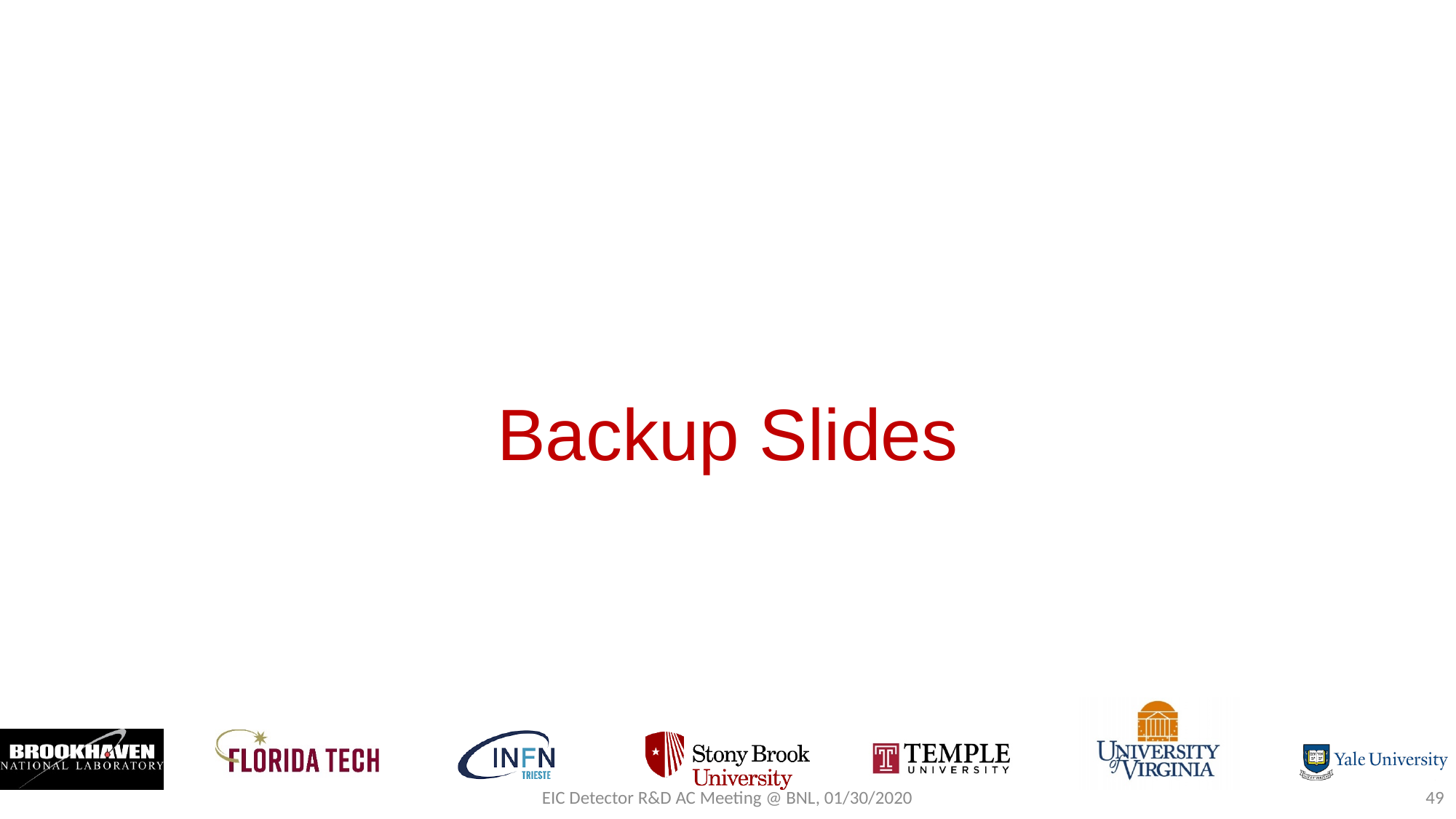

Backup Slides
EIC Detector R&D AC Meeting @ BNL, 01/30/2020
49